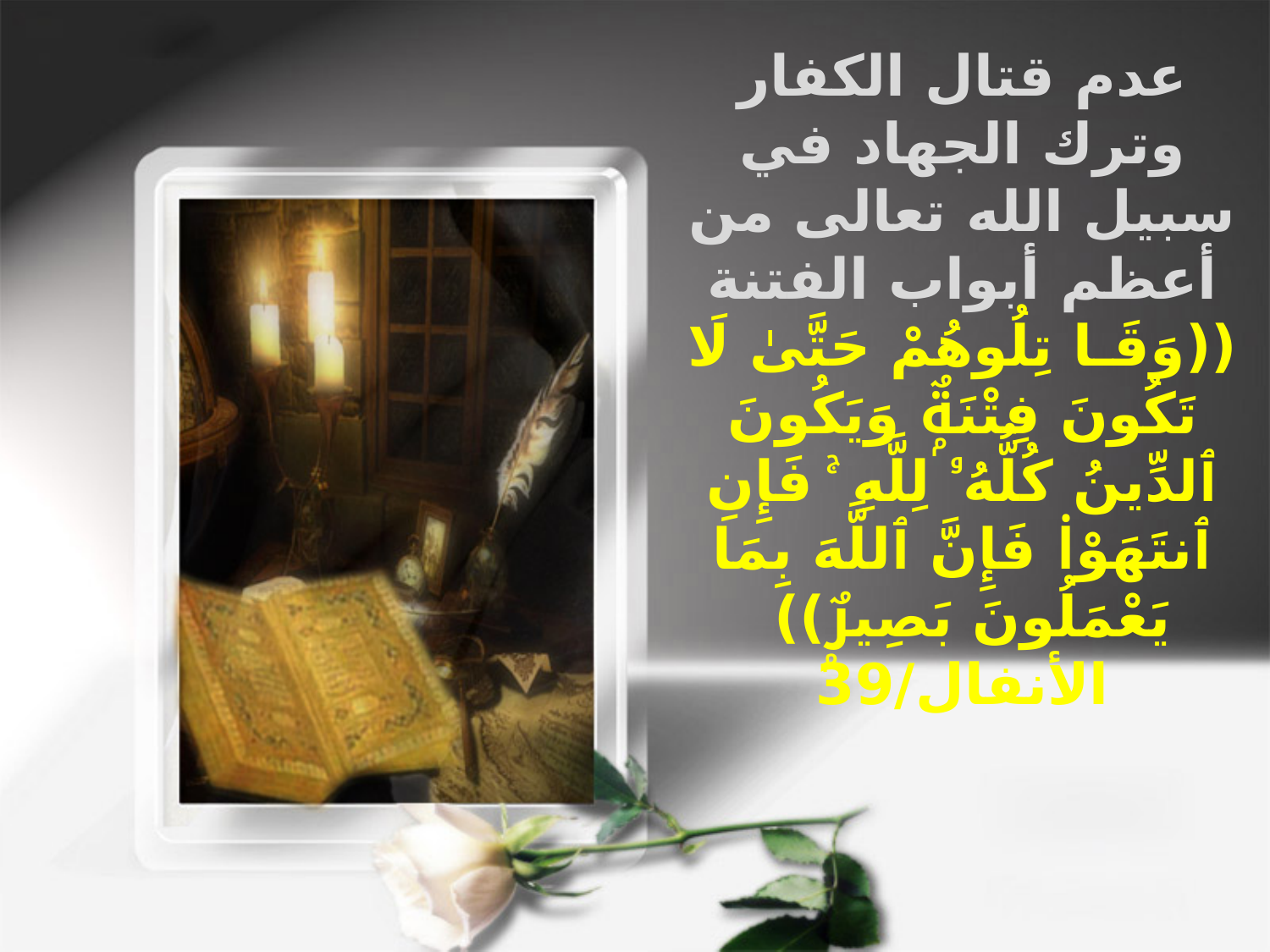

عدم قتال الكفار وترك الجهاد في سبيل الله تعالى من أعظم أبواب الفتنة
((وَقَـا تِلُوهُمْ حَتَّىٰ لَا تَكُونَ فِتْنَةٌۭ وَيَكُونَ ٱلدِّينُ كُلُّهُۥ لِلَّهِ ۚ فَإِنِ ٱنتَهَوْا۟ فَإِنَّ ٱللَّهَ بِمَا يَعْمَلُونَ بَصِيرٌۭ))  الأنفال/39